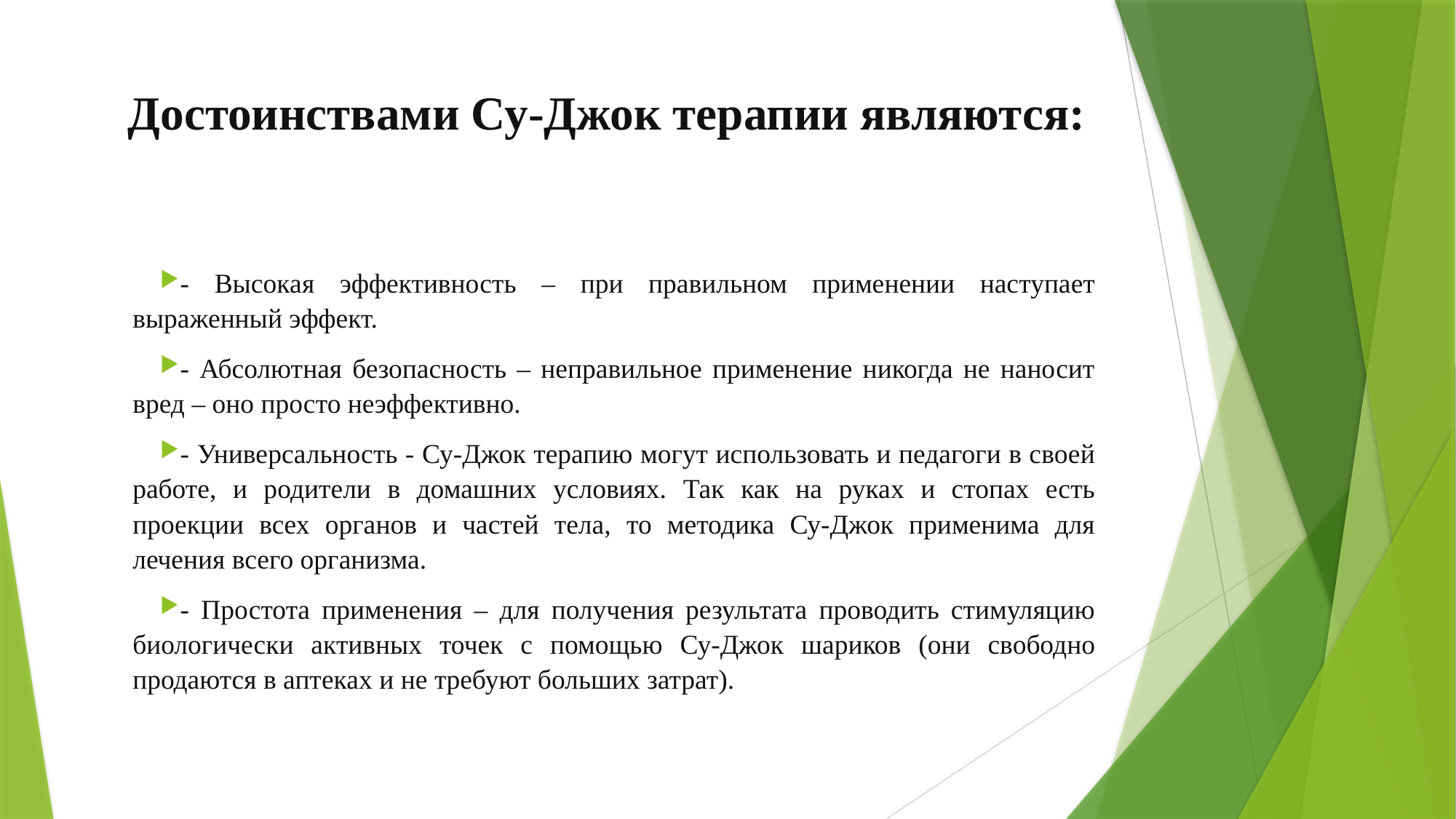

# Достоинствами Су-Джок терапии являются:
- Высокая эффективность – при правильном применении наступает выраженный эффект.
- Абсолютная безопасность – неправильное применение никогда не наносит вред – оно просто неэффективно.
- Универсальность - Су-Джок терапию могут использовать и педагоги в своей работе, и родители в домашних условиях. Так как на руках и стопах есть проекции всех органов и частей тела, то методика Су-Джок применима для лечения всего организма.
- Простота применения – для получения результата проводить стимуляцию биологически активных точек с помощью Су-Джок шариков (они свободно продаются в аптеках и не требуют больших затрат).